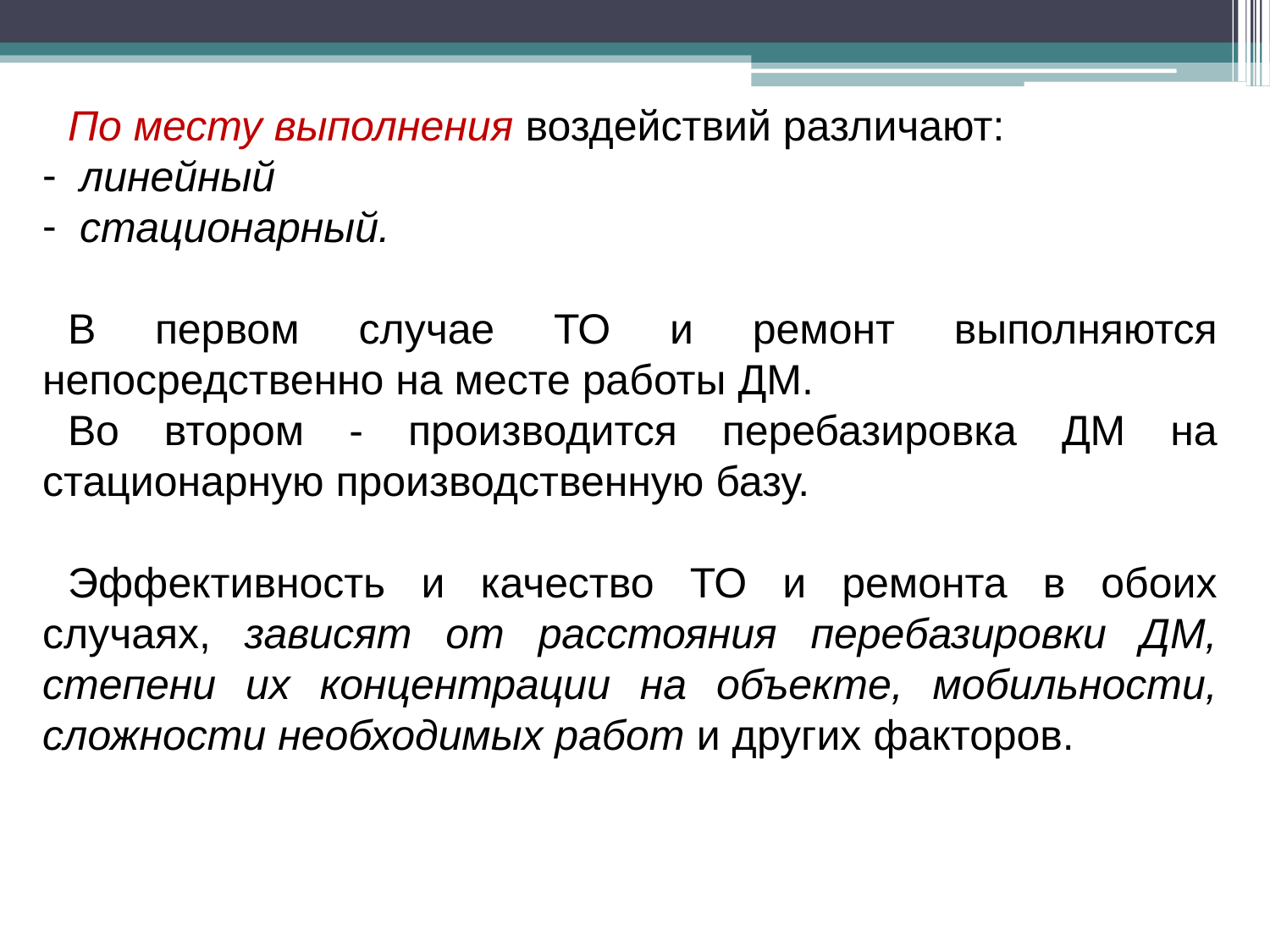

По месту выполнения воздействий различают:
 линейный
 стационарный.

В первом случае ТО и ремонт выполняются непосредственно на месте работы ДМ.
Во втором - производится перебазировка ДМ на стационарную производственную базу.

Эффективность и качество ТО и ремонта в обоих случаях, зависят от расстояния перебазировки ДМ, степени их концентрации на объекте, мобильности, сложности необходимых работ и других факторов.